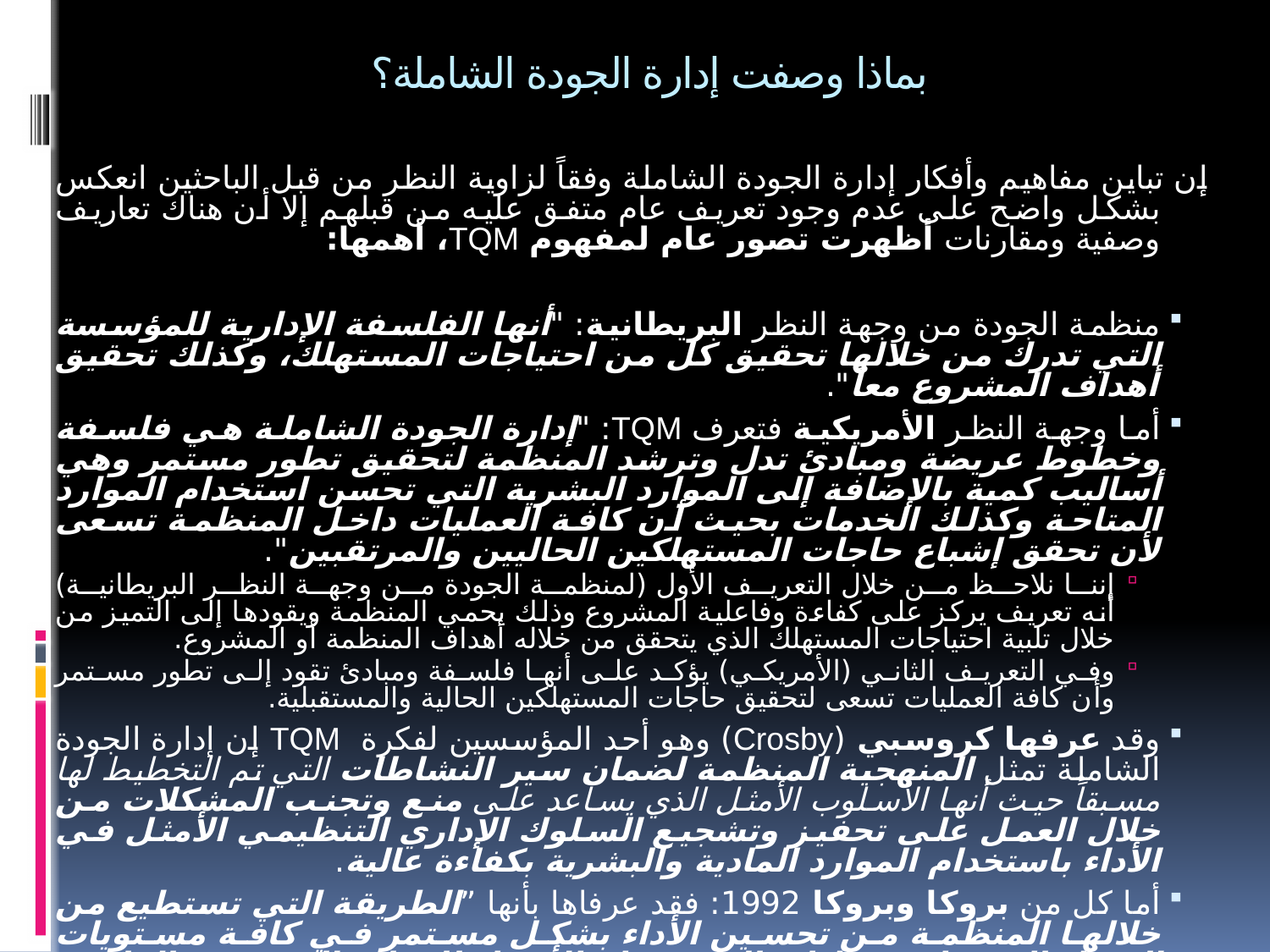

بماذا وصفت إدارة الجودة الشاملة؟
	إن تباين مفاهيم وأفكار إدارة الجودة الشاملة وفقاً لزاوية النظر من قبل الباحثين انعكس بشكل واضح على عدم وجود تعريف عام متفق عليه من قبلهم إلا أن هناك تعاريف وصفية ومقارنات أظهرت تصور عام لمفهوم TQM، أهمها:

منظمة الجودة من وجهة النظر البريطانية: "أنها الفلسفة الإدارية للمؤسسة التي تدرك من خلالها تحقيق كل من احتياجات المستهلك، وكذلك تحقيق أهداف المشروع معاً".
أما وجهة النظر الأمريكية فتعرف TQM: "إدارة الجودة الشاملة هي فلسفة وخطوط عريضة ومبادئ تدل وترشد المنظمة لتحقيق تطور مستمر وهي أساليب كمية بالإضافة إلى الموارد البشرية التي تحسن استخدام الموارد المتاحة وكذلك الخدمات بحيث أن كافة العمليات داخل المنظمة تسعى لأن تحقق إشباع حاجات المستهلكين الحاليين والمرتقبين".
إننا نلاحظ من خلال التعريف الأول (لمنظمة الجودة من وجهة النظر البريطانية)
أنه تعريف يركز على كفاءة وفاعلية المشروع وذلك يحمي المنظمة ويقودها إلى التميز من خلال تلبية احتياجات المستهلك الذي يتحقق من خلاله أهداف المنظمة أو المشروع.
وفي التعريف الثاني (الأمريكي) يؤكد على أنها فلسفة ومبادئ تقود إلى تطور مستمر
وأن كافة العمليات تسعى لتحقيق حاجات المستهلكين الحالية والمستقبلية.
وقد عرفها كروسبي (Crosby) وهو أحد المؤسسين لفكرة  TQM إن إدارة الجودة الشاملة تمثل المنهجية المنظمة لضمان سير النشاطات التي تم التخطيط لها مسبقاً حيث أنها الأسلوب الأمثل الذي يساعد على منع وتجنب المشكلات من خلال العمل على تحفيز وتشجيع السلوك الإداري التنظيمي الأمثل في الأداء باستخدام الموارد المادية والبشرية بكفاءة عالية.
أما كل من بروكا وبروكا 1992: فقد عرفاها بأنها ”الطريقة التي تستطيع من خلالها المنظمة من تحسين الأداء بشكل مستمر في كافة مستويات العمل التشغيلي وذلك بالاستخدام الأمثل للموارد البشرية والمادية المتاحة.